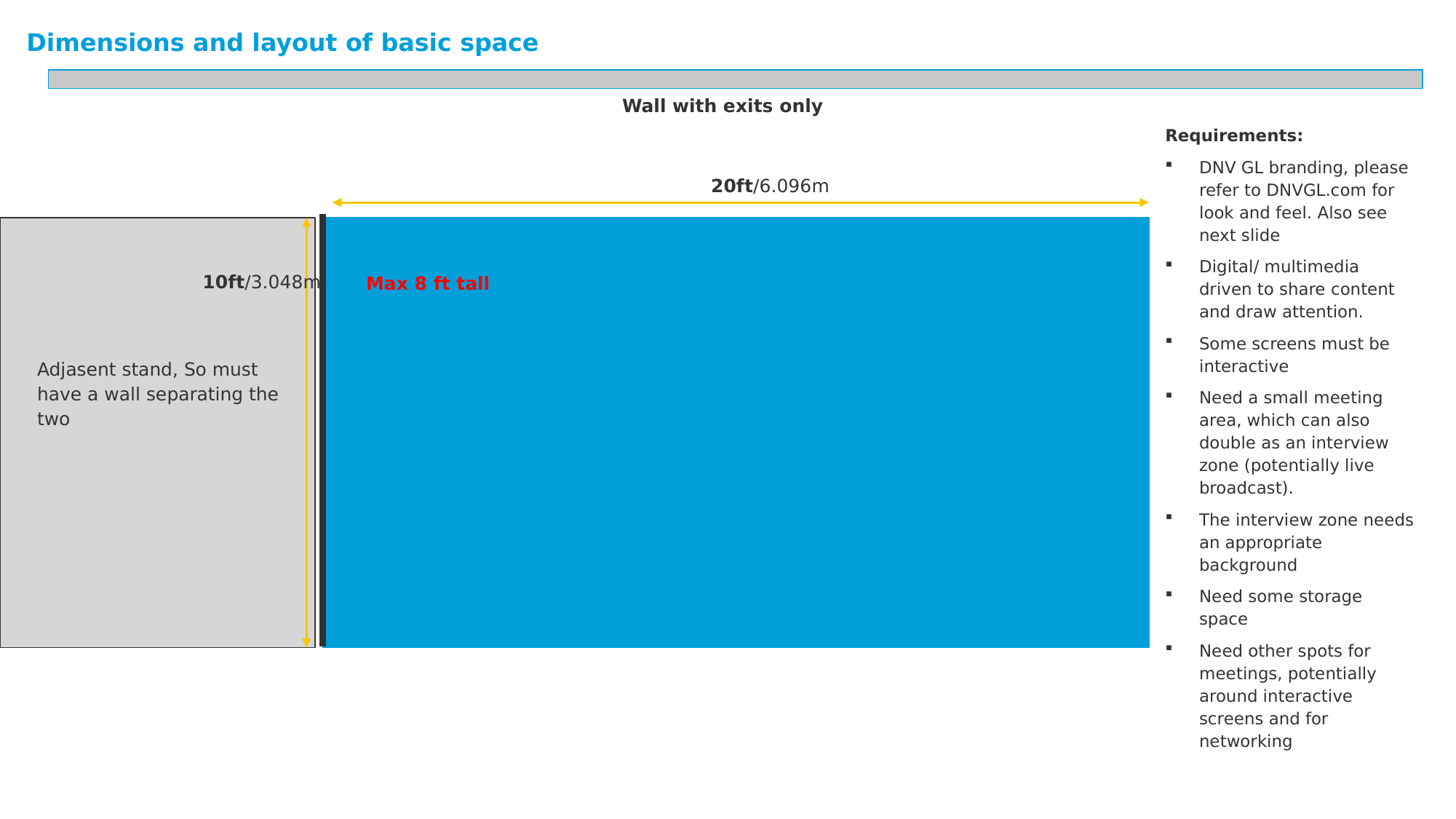

Dimensions and layout of basic space

Wall with exits only
Requirements:
DNV GL branding, please refer to DNVGL.com for look and feel. Also see next slide
Digital/ multimedia driven to share content and draw attention.
Some screens must be interactive
Need a small meeting area, which can also double as an interview zone (potentially live broadcast).
The interview zone needs an appropriate background
Need some storage space
Need other spots for meetings, potentially  around interactive screens and for networking
20ft/6.096m

10ft/3.048m
Max 8 ft tall
Adjasent stand, So must have a wall separating the two
5